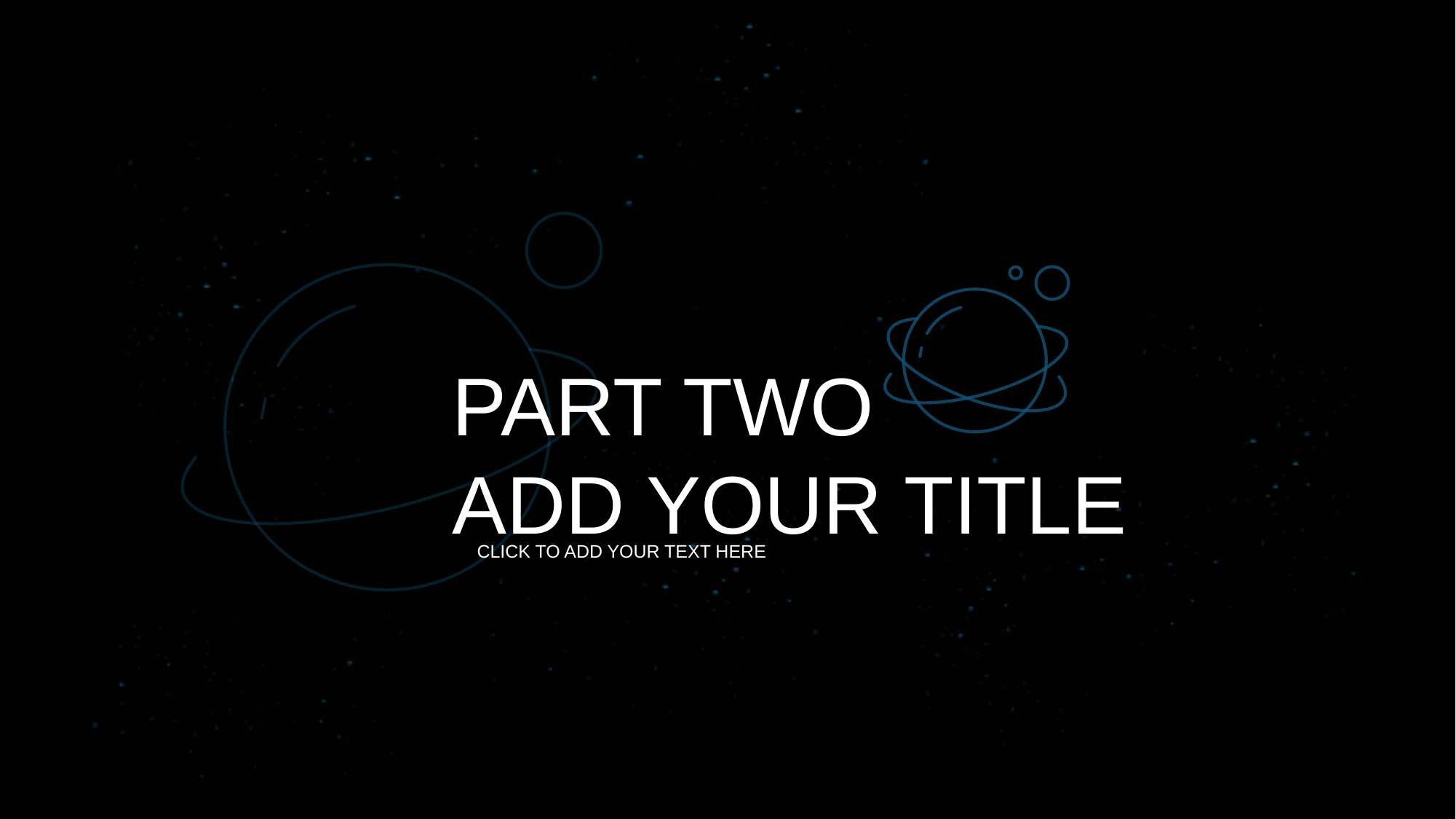

PART TWO
ADD YOUR TITLE
CLICK TO ADD YOUR TEXT HERE